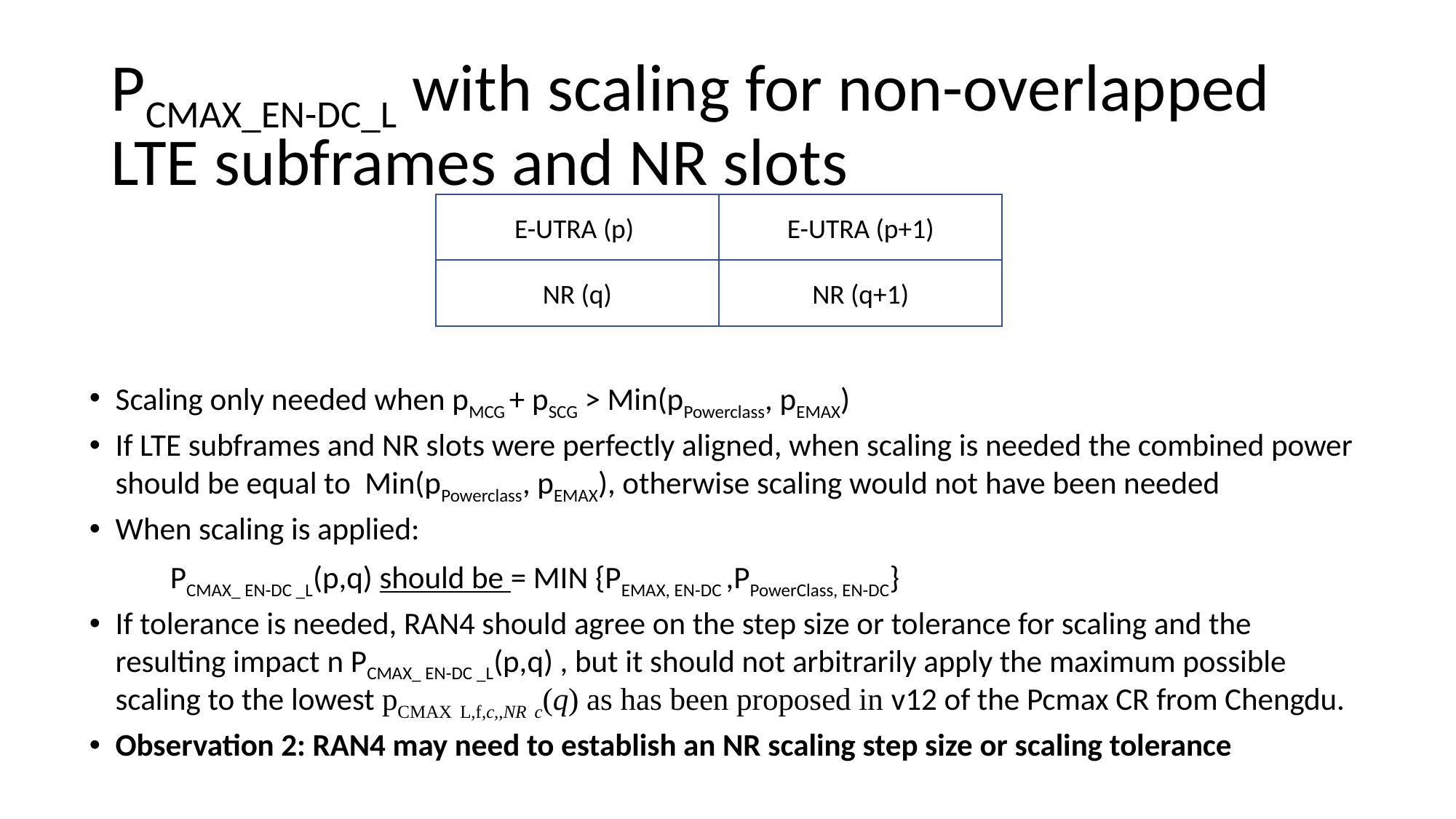

# PCMAX_EN-DC_L with scaling for non-overlapped LTE subframes and NR slots
E-UTRA (p)
E-UTRA (p+1)
NR (q)
NR (q+1)
Scaling only needed when pMCG + pSCG > Min(pPowerclass, pEMAX)
If LTE subframes and NR slots were perfectly aligned, when scaling is needed the combined power should be equal to  Min(pPowerclass, pEMAX), otherwise scaling would not have been needed
When scaling is applied:
	PCMAX_ EN-DC _L(p,q) should be = MIN {PEMAX, EN-DC ,PPowerClass, EN-DC}
If tolerance is needed, RAN4 should agree on the step size or tolerance for scaling and the resulting impact n PCMAX_ EN-DC _L(p,q) , but it should not arbitrarily apply the maximum possible scaling to the lowest pCMAX L,f,c,,NR c(q) as has been proposed in v12 of the Pcmax CR from Chengdu.
Observation 2: RAN4 may need to establish an NR scaling step size or scaling tolerance